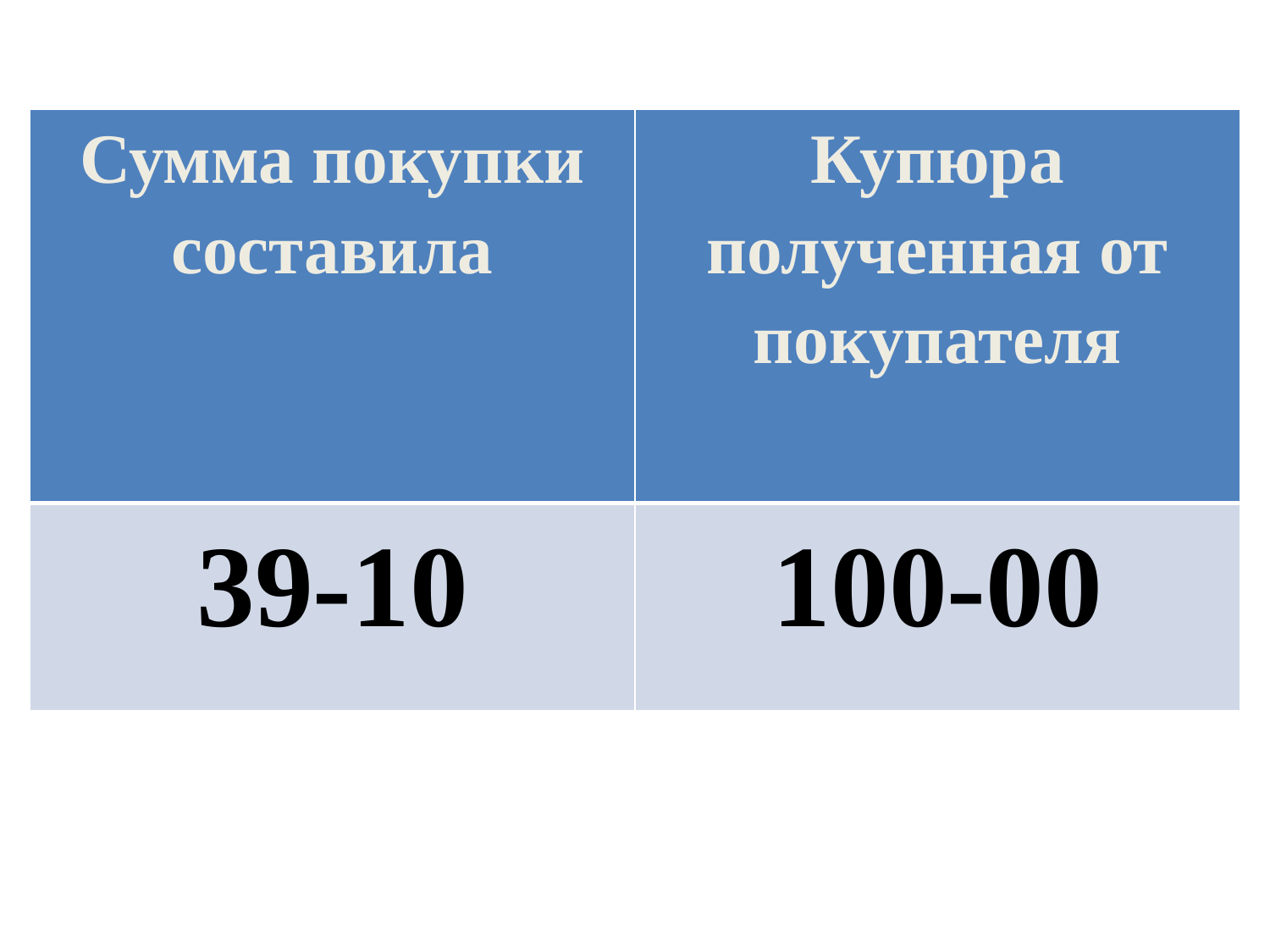

#
| Сумма покупки составила | Купюра полученная от покупателя |
| --- | --- |
| 39-10 | 100-00 |